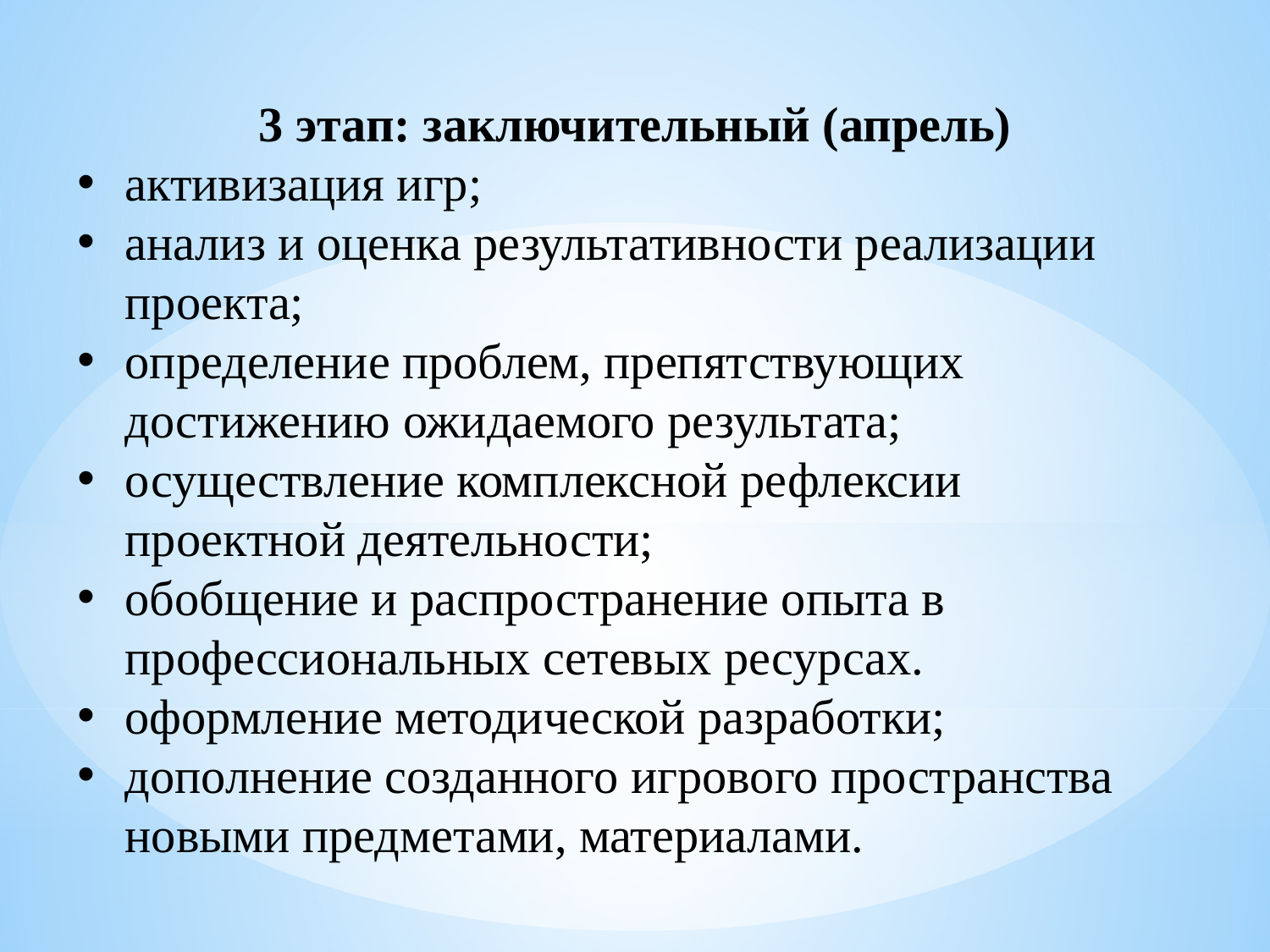

3 этап: заключительный (апрель)
активизация игр;
анализ и оценка результативности реализации проекта;
определение проблем, препятствующих достижению ожидаемого результата;
осуществление комплексной рефлексии проектной деятельности;
обобщение и распространение опыта в профессиональных сетевых ресурсах.
оформление методической разработки;
дополнение созданного игрового пространства новыми предметами, материалами.